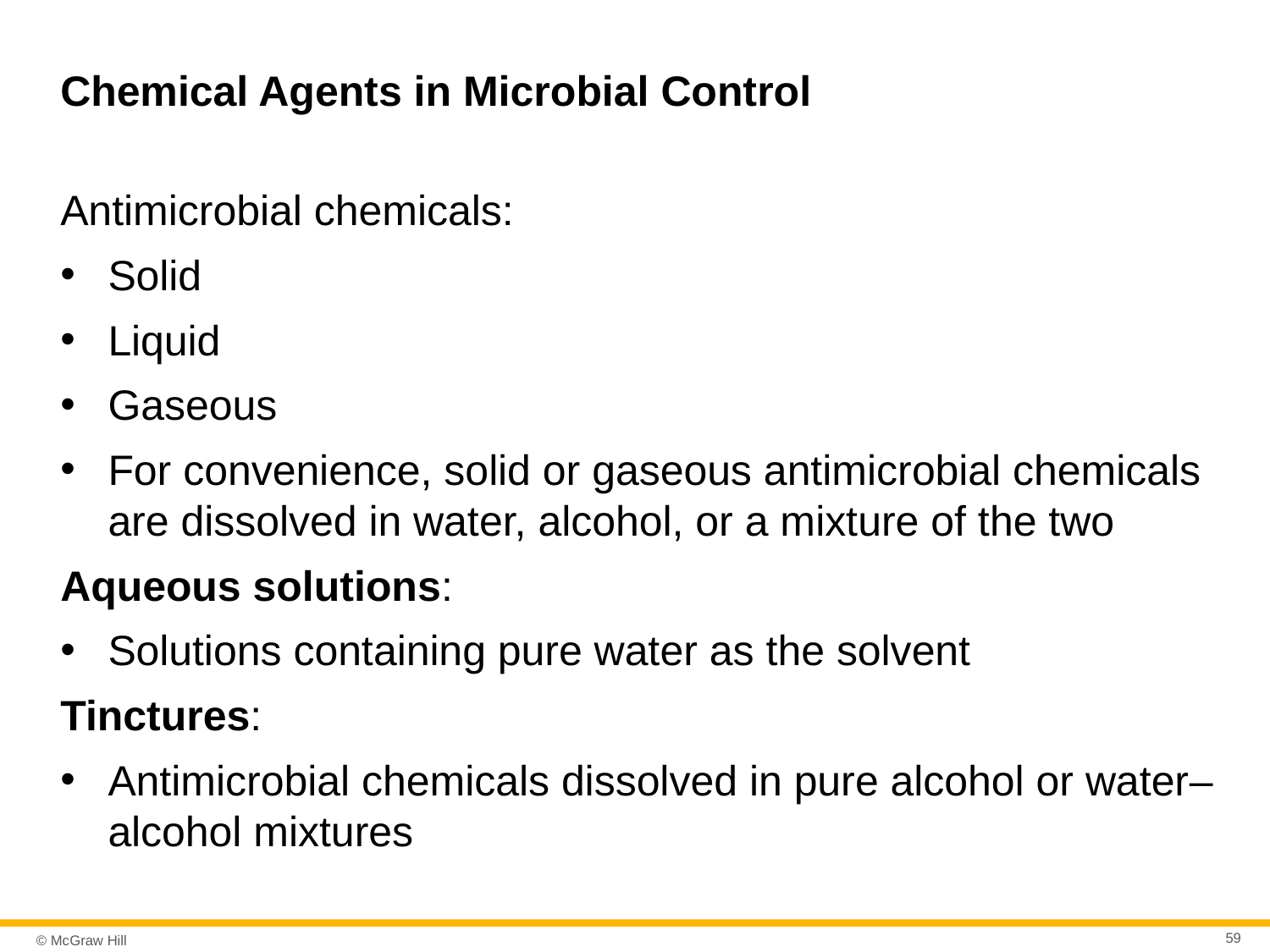

# Chemical Agents in Microbial Control
Antimicrobial chemicals:
Solid
Liquid
Gaseous
For convenience, solid or gaseous antimicrobial chemicals are dissolved in water, alcohol, or a mixture of the two
Aqueous solutions:
Solutions containing pure water as the solvent
Tinctures:
Antimicrobial chemicals dissolved in pure alcohol or water–alcohol mixtures